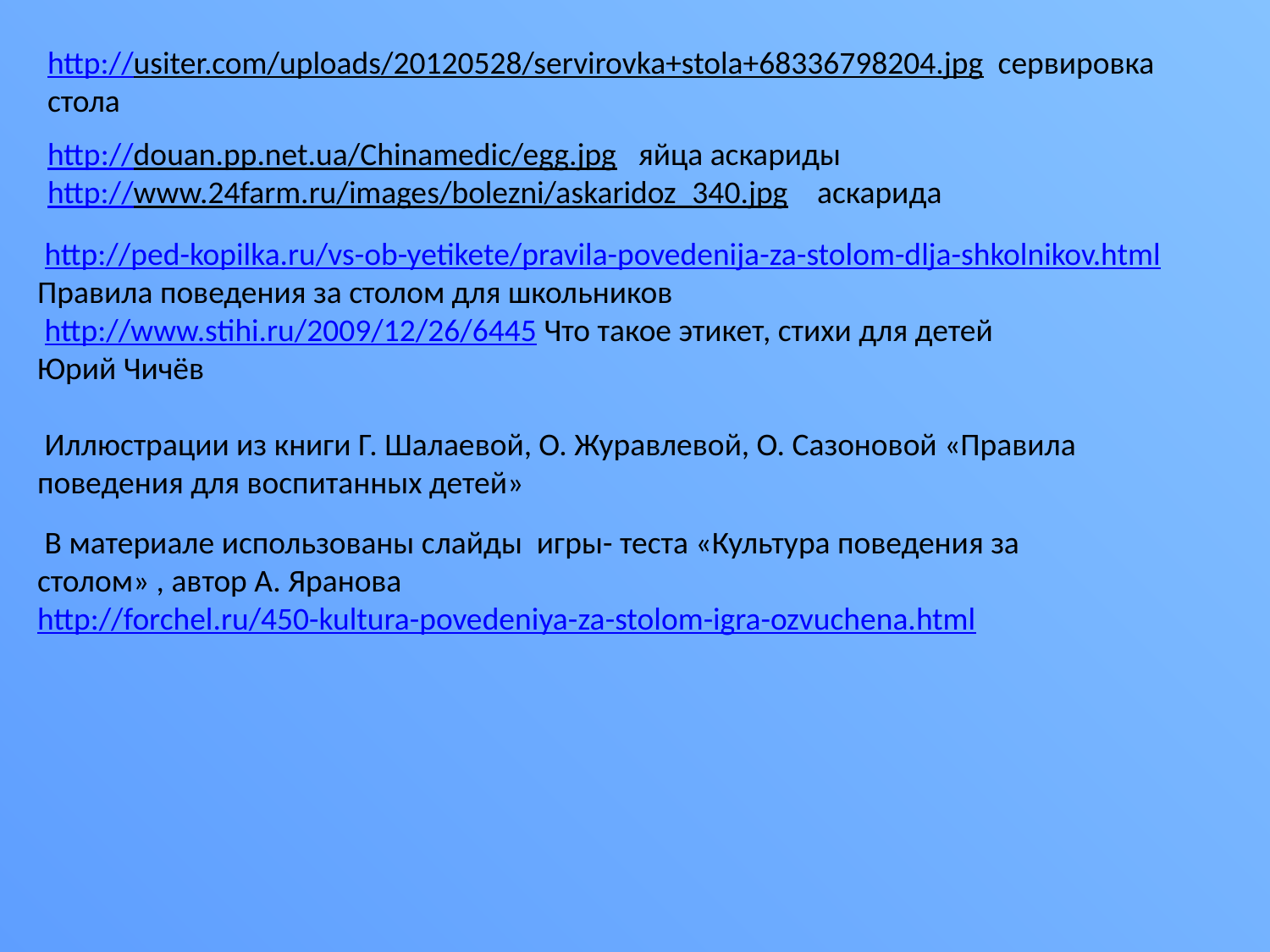

http://usiter.com/uploads/20120528/servirovka+stola+68336798204.jpg  сервировка стола
http://douan.pp.net.ua/Chinamedic/egg.jpg   яйца аскариды
http://www.24farm.ru/images/bolezni/askaridoz_340.jpg    аскарида
 http://ped-kopilka.ru/vs-ob-yetikete/pravila-povedenija-za-stolom-dlja-shkolnikov.html
Правила поведения за столом для школьников
 http://www.stihi.ru/2009/12/26/6445 Что такое этикет, стихи для детей
Юрий Чичёв

 Иллюстрации из книги Г. Шалаевой, О. Журавлевой, О. Сазоновой «Правила поведения для воспитанных детей»

 В материале использованы слайды  игры- теста «Культура поведения за столом» , автор А. Яранова   http://forchel.ru/450-kultura-povedeniya-za-stolom-igra-ozvuchena.html